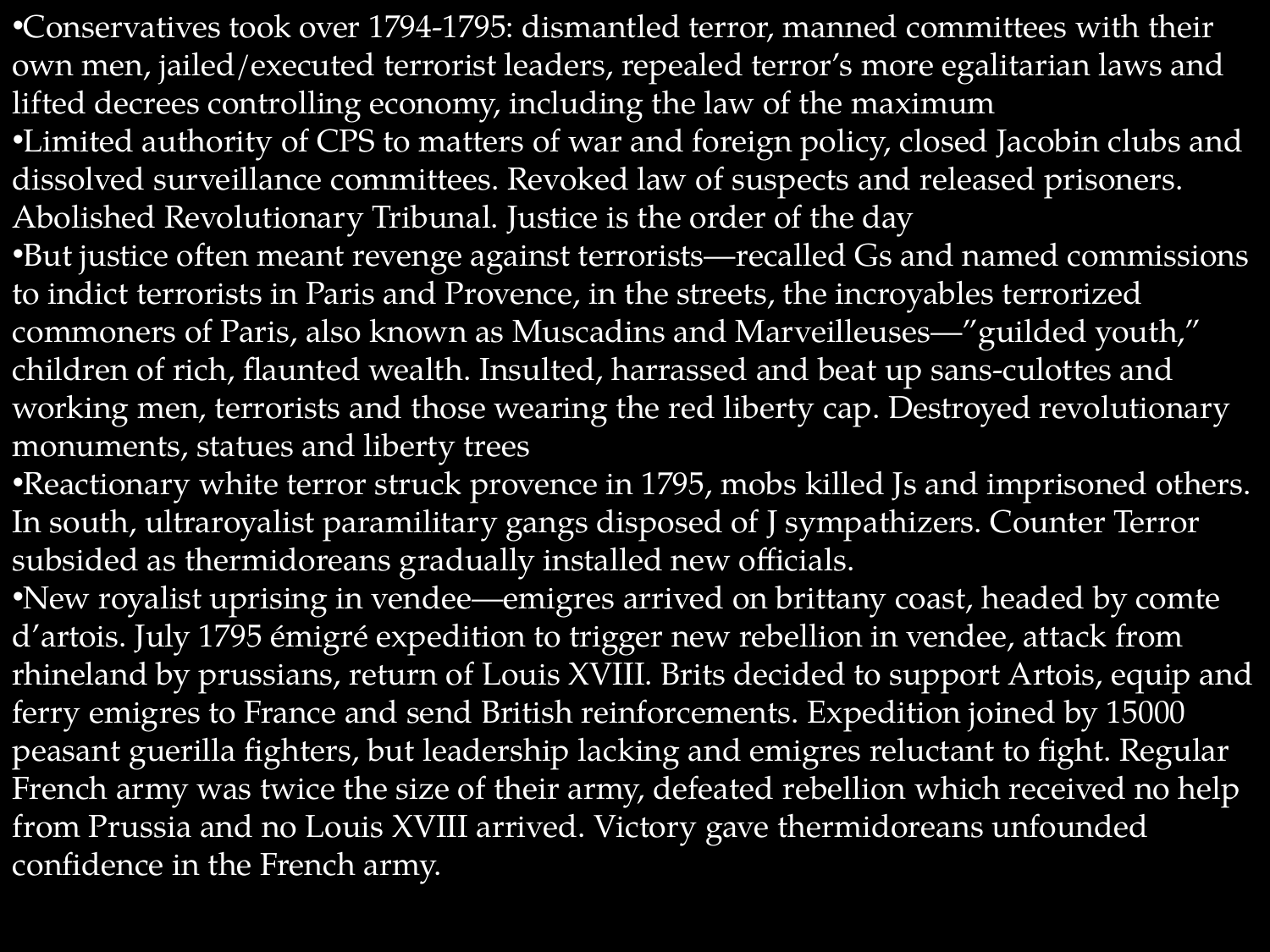

Conservatives took over 1794-1795: dismantled terror, manned committees with their own men, jailed/executed terrorist leaders, repealed terror’s more egalitarian laws and lifted decrees controlling economy, including the law of the maximum
Limited authority of CPS to matters of war and foreign policy, closed Jacobin clubs and dissolved surveillance committees. Revoked law of suspects and released prisoners. Abolished Revolutionary Tribunal. Justice is the order of the day
But justice often meant revenge against terrorists—recalled Gs and named commissions to indict terrorists in Paris and Provence, in the streets, the incroyables terrorized commoners of Paris, also known as Muscadins and Marveilleuses—”guilded youth,” children of rich, flaunted wealth. Insulted, harrassed and beat up sans-culottes and working men, terrorists and those wearing the red liberty cap. Destroyed revolutionary monuments, statues and liberty trees
Reactionary white terror struck provence in 1795, mobs killed Js and imprisoned others. In south, ultraroyalist paramilitary gangs disposed of J sympathizers. Counter Terror subsided as thermidoreans gradually installed new officials.
New royalist uprising in vendee—emigres arrived on brittany coast, headed by comte d’artois. July 1795 émigré expedition to trigger new rebellion in vendee, attack from rhineland by prussians, return of Louis XVIII. Brits decided to support Artois, equip and ferry emigres to France and send British reinforcements. Expedition joined by 15000 peasant guerilla fighters, but leadership lacking and emigres reluctant to fight. Regular French army was twice the size of their army, defeated rebellion which received no help from Prussia and no Louis XVIII arrived. Victory gave thermidoreans unfounded confidence in the French army.